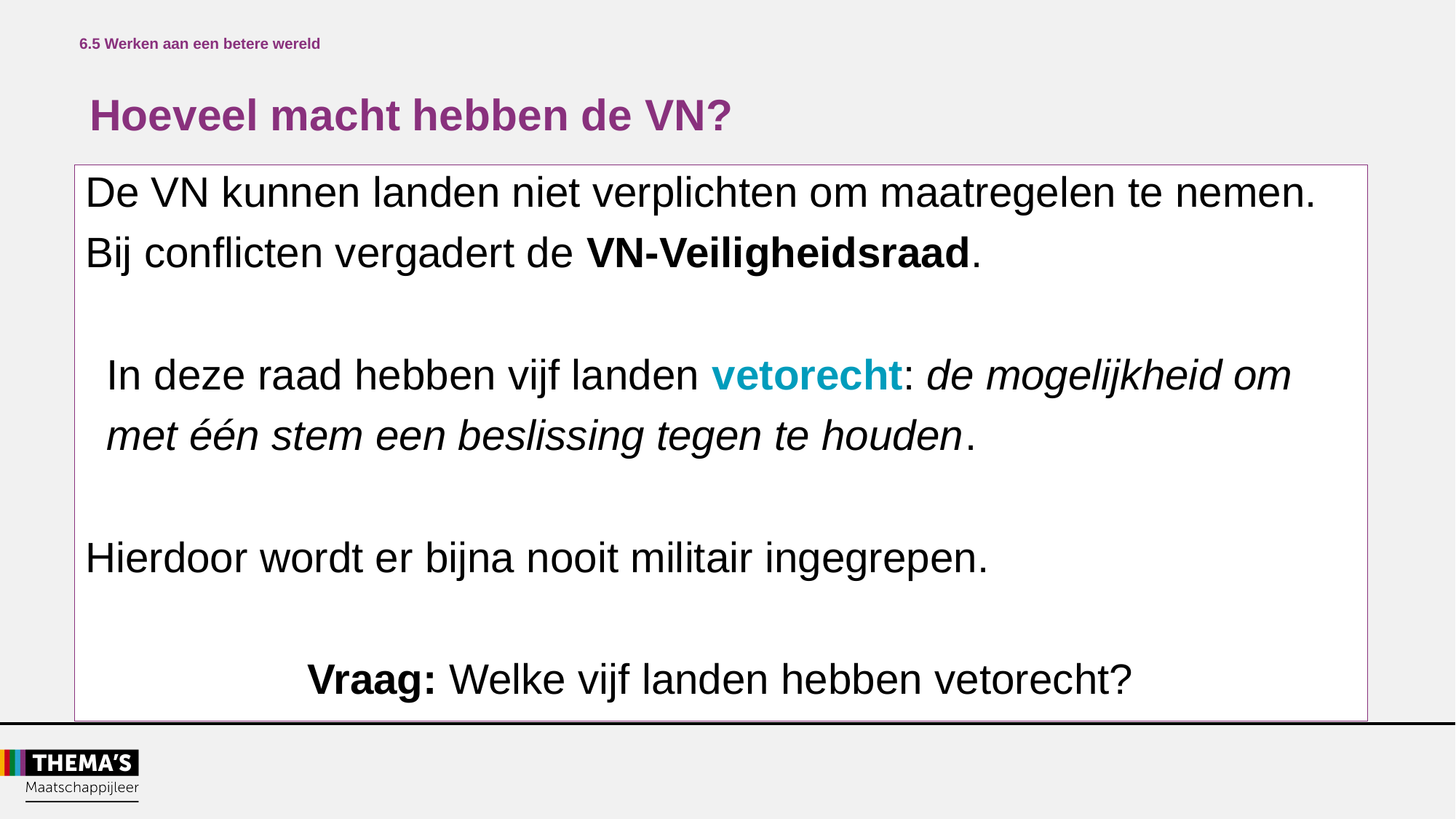

6.5 Werken aan een betere wereld
Hoeveel macht hebben de VN?
De VN kunnen landen niet verplichten om maatregelen te nemen.
Bij conflicten vergadert de VN-Veiligheidsraad.

In deze raad hebben vijf landen vetorecht: de mogelijkheid om
met één stem een beslissing tegen te houden.

Hierdoor wordt er bijna nooit militair ingegrepen.

Vraag: Welke vijf landen hebben vetorecht?